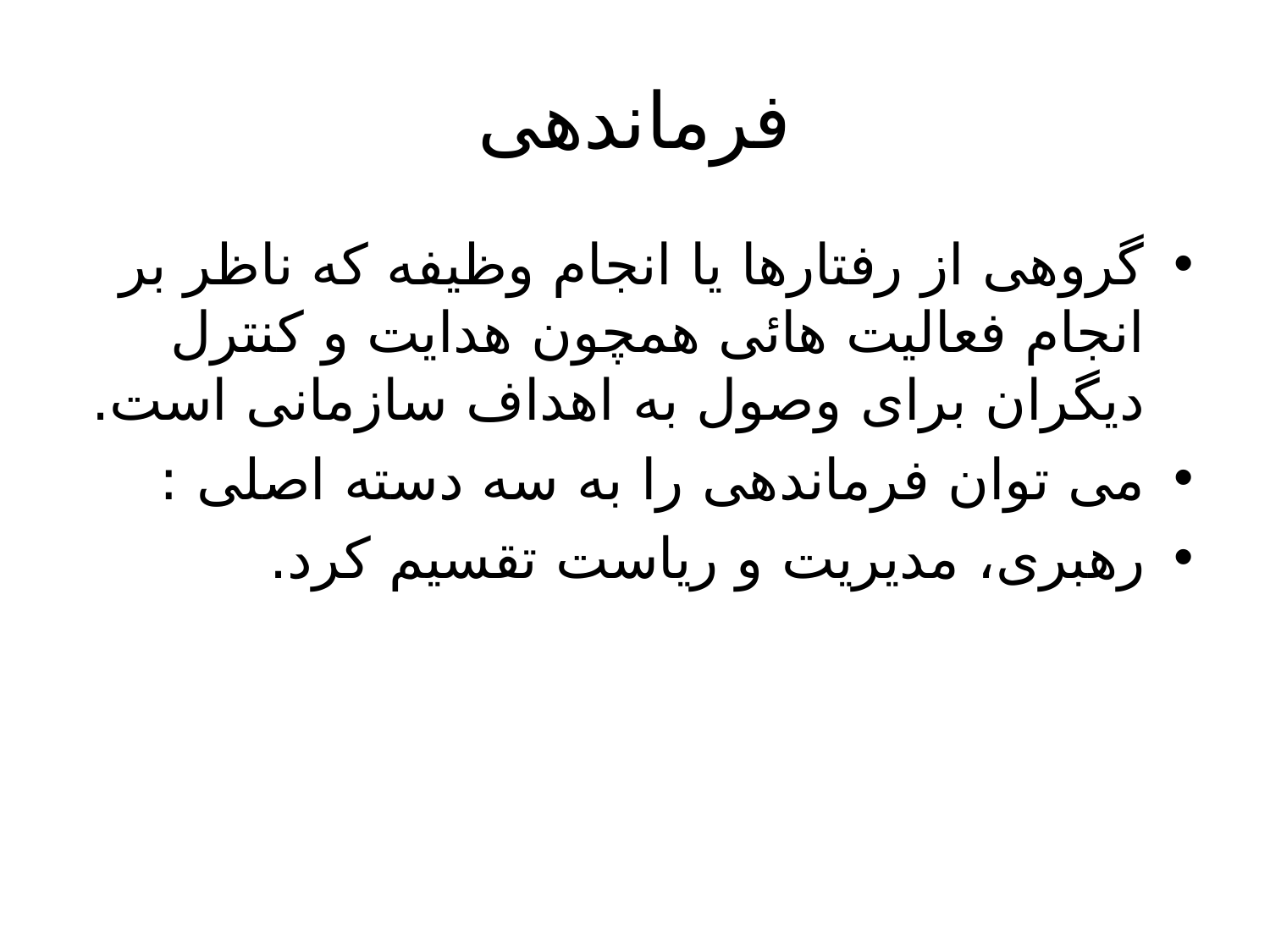

# فرماندهی
گروهی از رفتارها یا انجام وظیفه که ناظر بر انجام فعالیت هائی همچون هدایت و کنترل دیگران برای وصول به اهداف سازمانی است.
می توان فرماندهی را به سه دسته اصلی :
رهبری، مدیریت و ریاست تقسیم کرد.